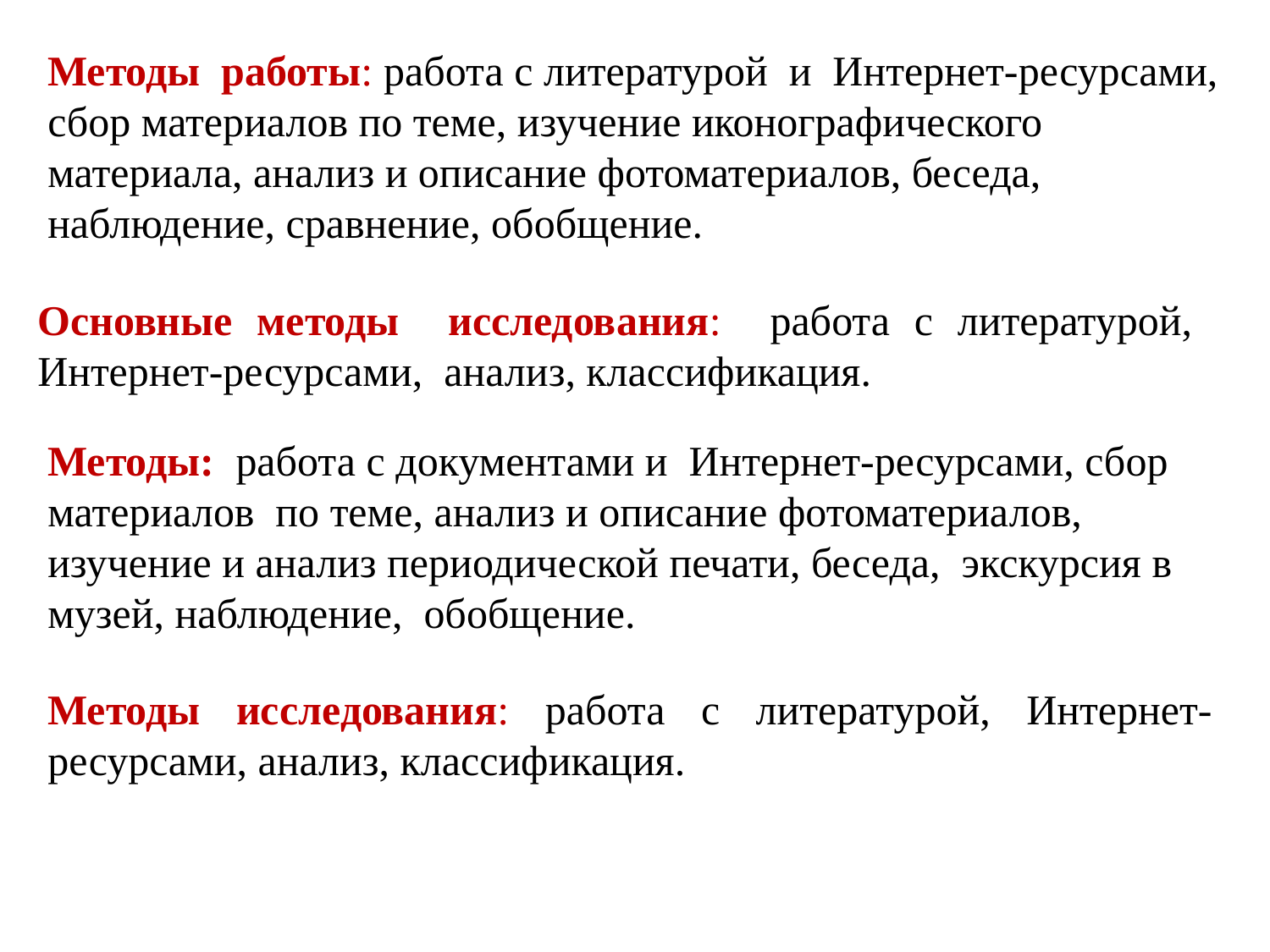

Методы  работы: работа с литературой  и  Интернет-ресурсами, сбор материалов по теме, изучение иконографического материала, анализ и описание фотоматериалов, беседа, наблюдение, сравнение, обобщение.
Основные методы  исследования:  работа с литературой, Интернет-ресурсами,  анализ, классификация.
Методы:  работа с документами и  Интернет-ресурсами, сбор материалов  по теме, анализ и описание фотоматериалов,  изучение и анализ периодической печати, беседа,  экскурсия в музей, наблюдение,  обобщение.
Методы исследования: работа с литературой, Интернет-ресурсами, анализ, классификация.